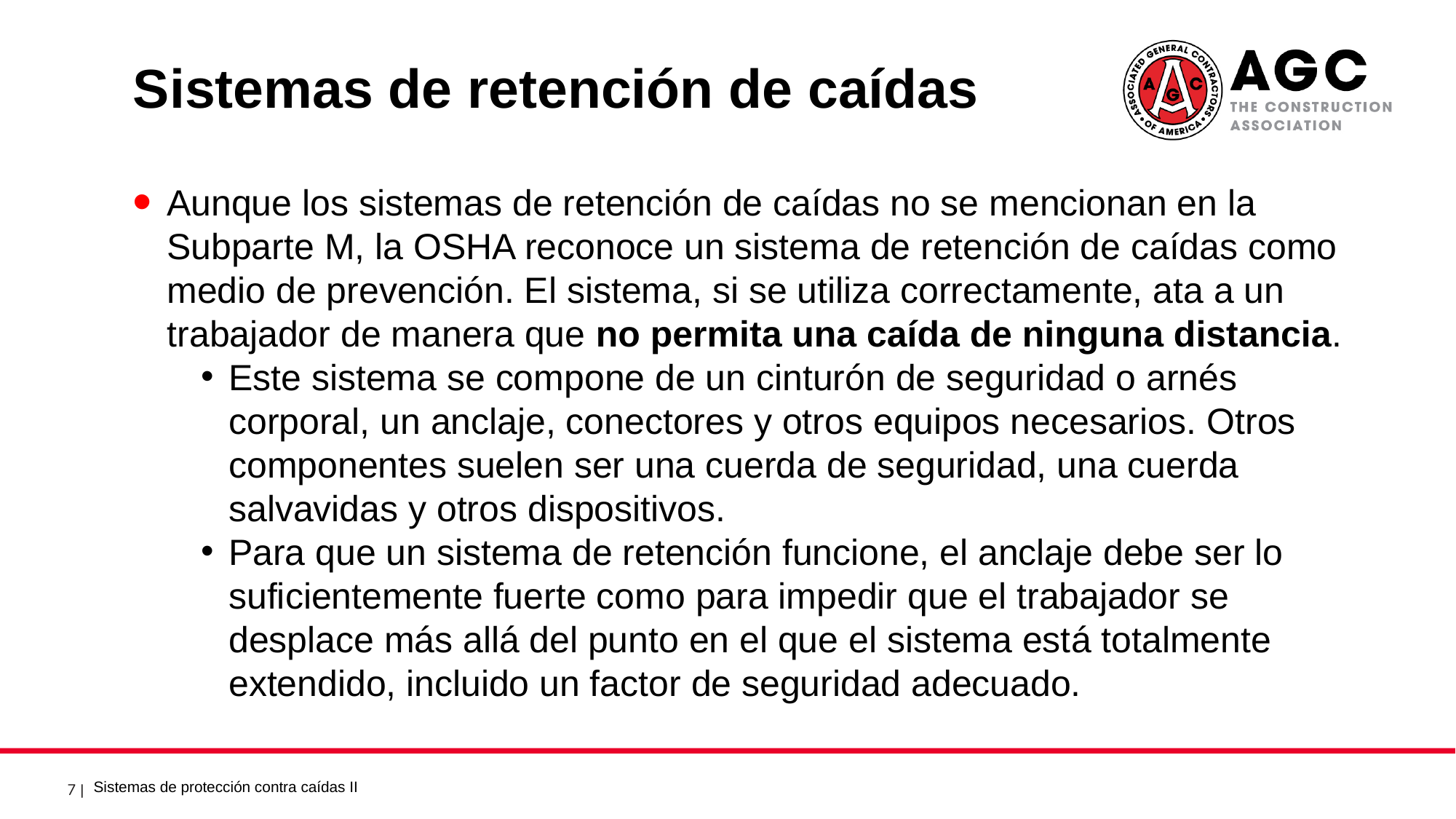

Sistemas de retención de caídas 1
Aunque los sistemas de retención de caídas no se mencionan en la Subparte M, la OSHA reconoce un sistema de retención de caídas como medio de prevención. El sistema, si se utiliza correctamente, ata a un trabajador de manera que no permita una caída de ninguna distancia.
Este sistema se compone de un cinturón de seguridad o arnés corporal, un anclaje, conectores y otros equipos necesarios. Otros componentes suelen ser una cuerda de seguridad, una cuerda salvavidas y otros dispositivos.
Para que un sistema de retención funcione, el anclaje debe ser lo suficientemente fuerte como para impedir que el trabajador se desplace más allá del punto en el que el sistema está totalmente extendido, incluido un factor de seguridad adecuado.
Sistemas de protección contra caídas II